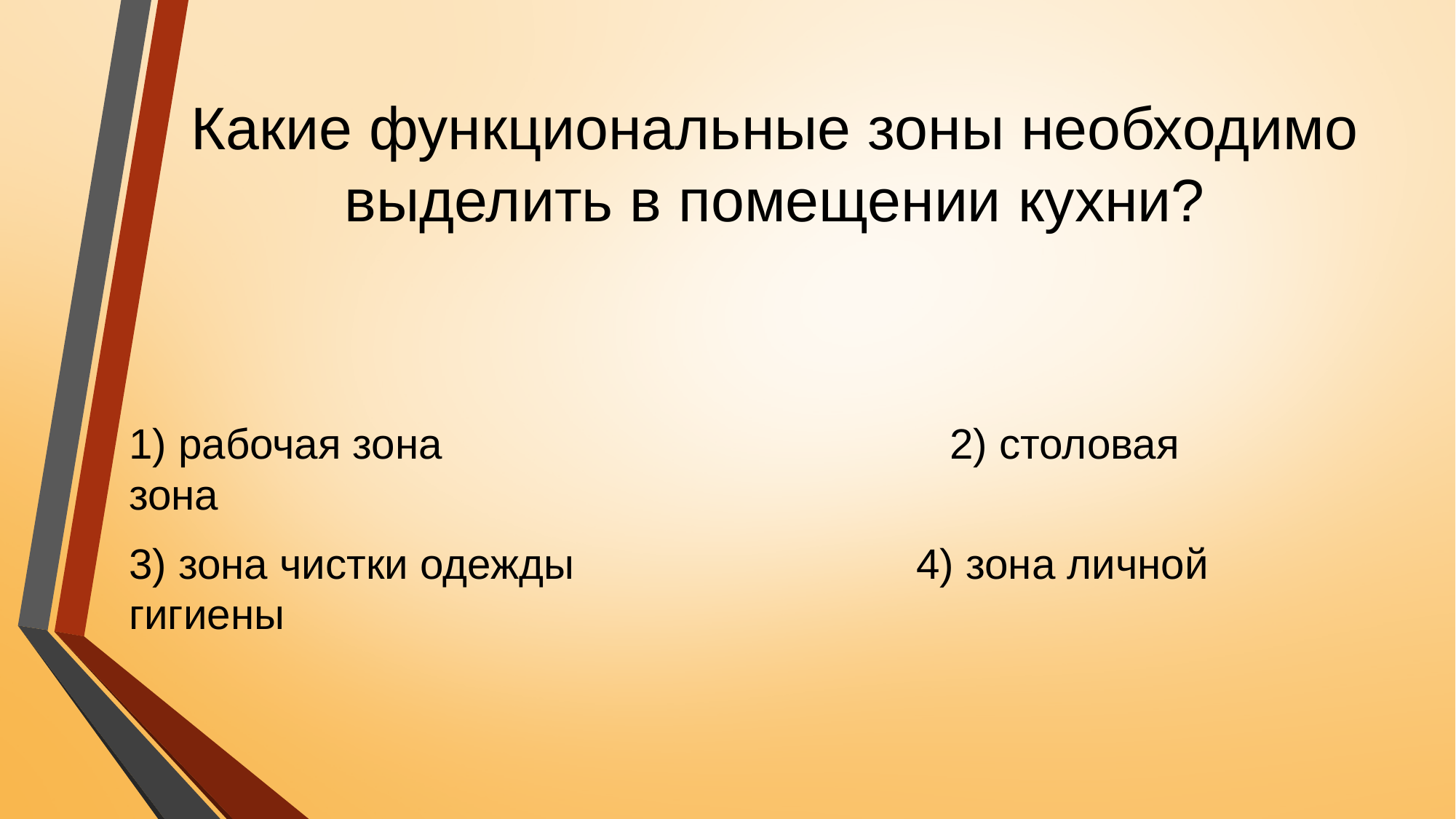

# Какие функциональные зоны необходимо выделить в помещении кухни?
1) рабочая зона                                           2) столовая зона
3) зона чистки одежды                             4) зона личной гигиены